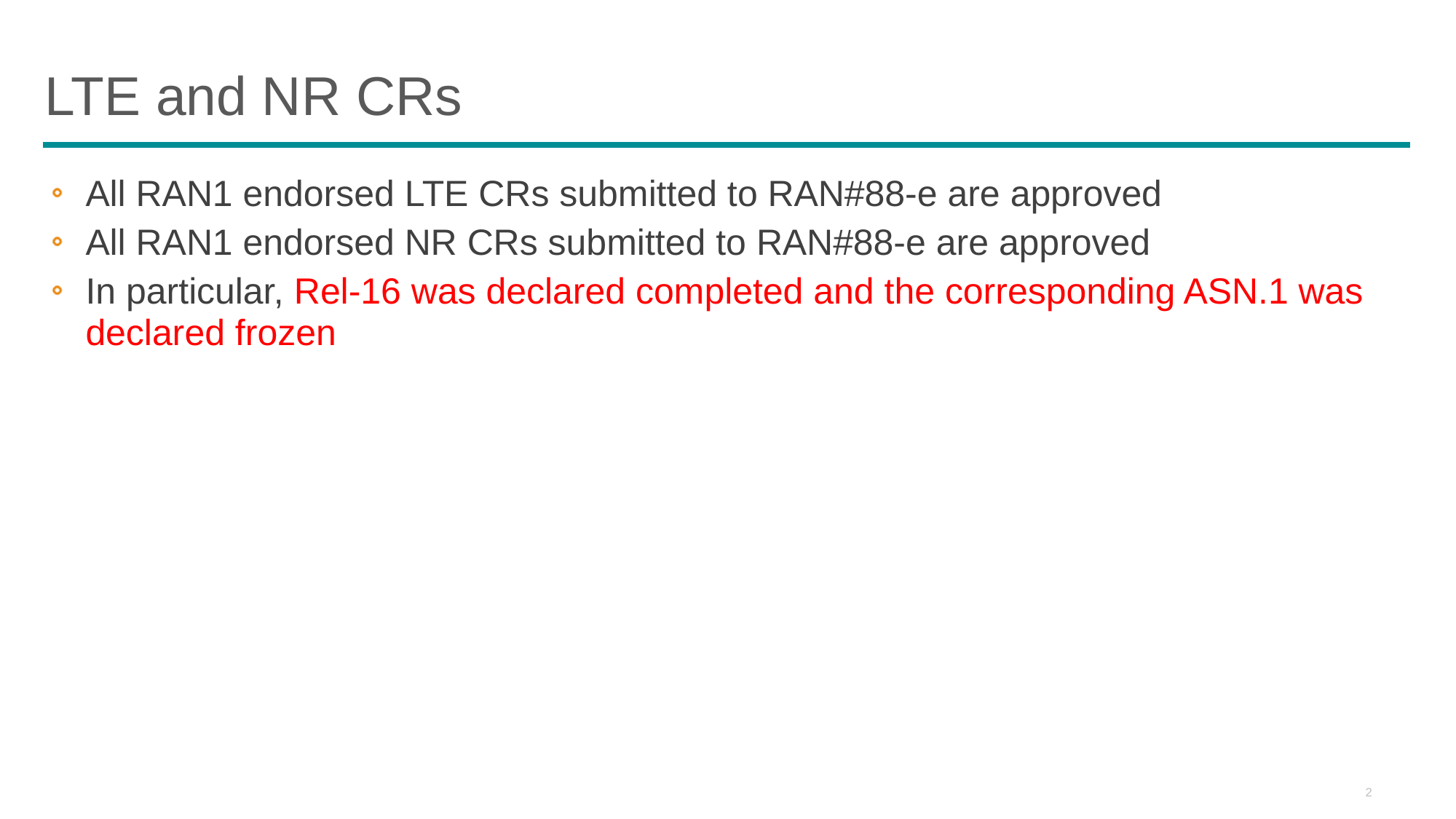

# LTE and NR CRs
All RAN1 endorsed LTE CRs submitted to RAN#88-e are approved
All RAN1 endorsed NR CRs submitted to RAN#88-e are approved
In particular, Rel-16 was declared completed and the corresponding ASN.1 was declared frozen